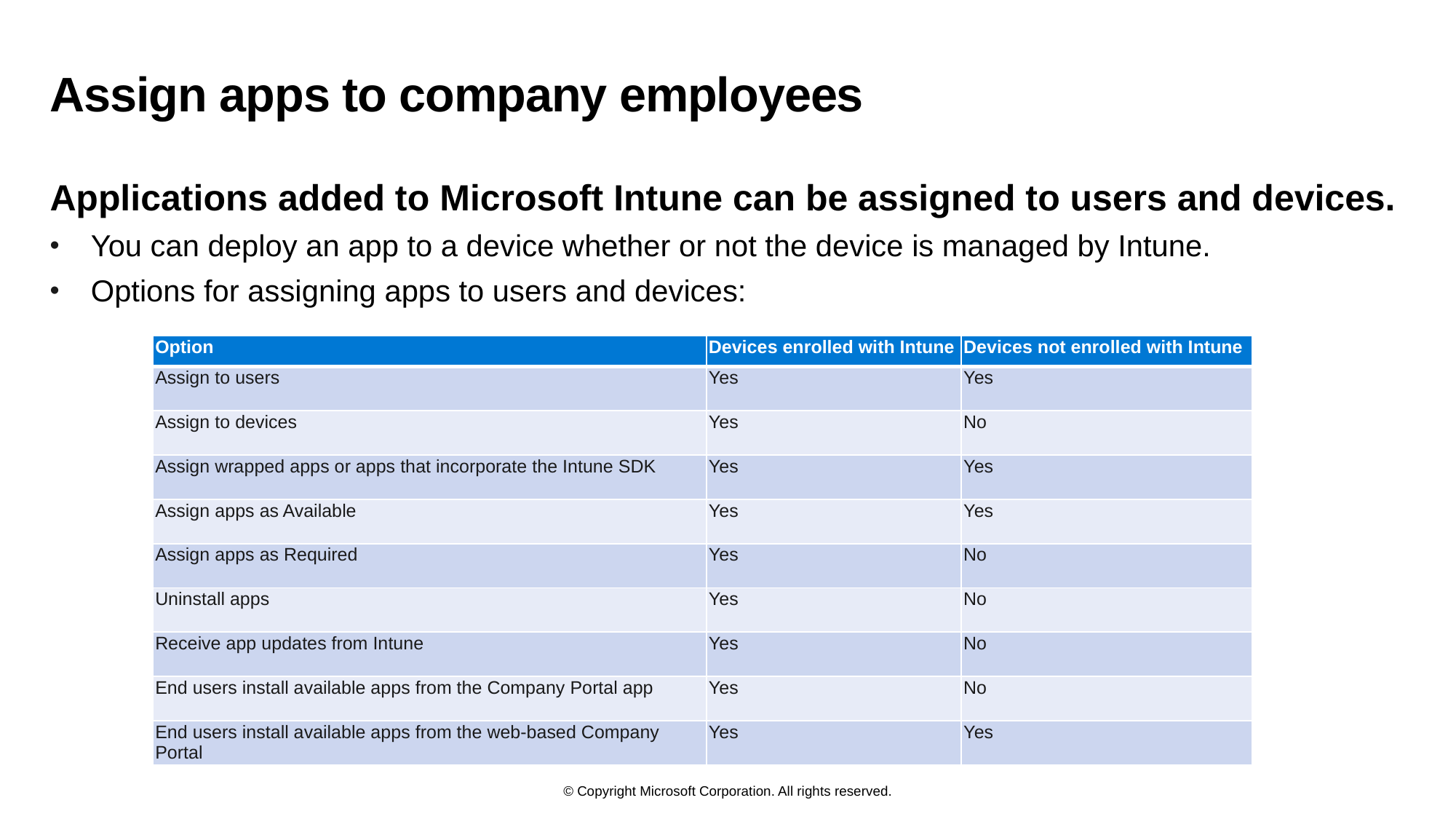

# Assign apps to company employees
Applications added to Microsoft Intune can be assigned to users and devices.
You can deploy an app to a device whether or not the device is managed by Intune.
Options for assigning apps to users and devices:
| Option | Devices enrolled with Intune | Devices not enrolled with Intune |
| --- | --- | --- |
| Assign to users | Yes | Yes |
| Assign to devices | Yes | No |
| Assign wrapped apps or apps that incorporate the Intune SDK | Yes | Yes |
| Assign apps as Available | Yes | Yes |
| Assign apps as Required | Yes | No |
| Uninstall apps | Yes | No |
| Receive app updates from Intune | Yes | No |
| End users install available apps from the Company Portal app | Yes | No |
| End users install available apps from the web-based Company Portal | Yes | Yes |